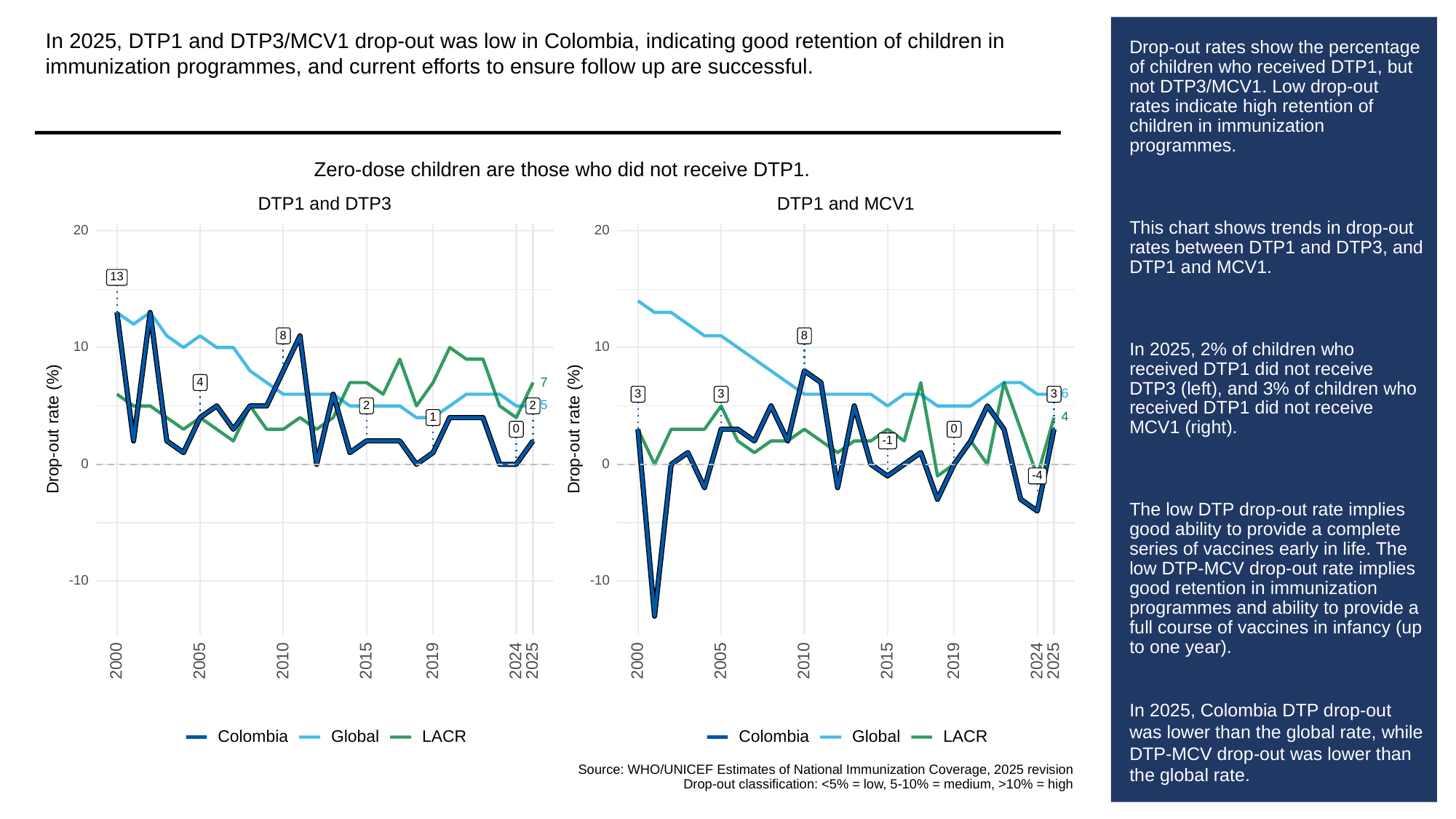

In 2025, DTP1 and DTP3/MCV1 drop-out was low in Colombia, indicating good retention of children in immunization programmes, and current efforts to ensure follow up are successful.
# Drop-out rates show the percentage of children who received DTP1, but not DTP3/MCV1. Low drop-out rates indicate high retention of children in immunization programmes.

This chart shows trends in drop-out rates between DTP1 and DTP3, and DTP1 and MCV1.

In 2025, 2% of children who received DTP1 did not receive DTP3 (left), and 3% of children who received DTP1 did not receive MCV1 (right).

The low DTP drop-out rate implies good ability to provide a complete series of vaccines early in life. The low DTP-MCV drop-out rate implies good retention in immunization programmes and ability to provide a full course of vaccines in infancy (up to one year).

In 2025, Colombia DTP drop-out was lower than the global rate, while DTP-MCV drop-out was lower than the global rate.

Zero-dose children are those who did not receive DTP1.
DTP1 and MCV1
DTP1 and DTP3

20
20

13

8
8

10
10

7
4

6
3
3
3

5
2
2

4
1

Drop-out rate (%)
Drop-out rate (%)
0
0

-1

0
0

-4

-10
-10

2000
2005
2010
2015
2019
2024
2025
2000
2005
2010
2015
2019
2024
2025
Colombia
Global
LACR
Colombia
Global
LACR

Source: WHO/UNICEF Estimates of National Immunization Coverage, 2025 revision
Drop-out classification: <5% = low, 5-10% = medium, >10% = high